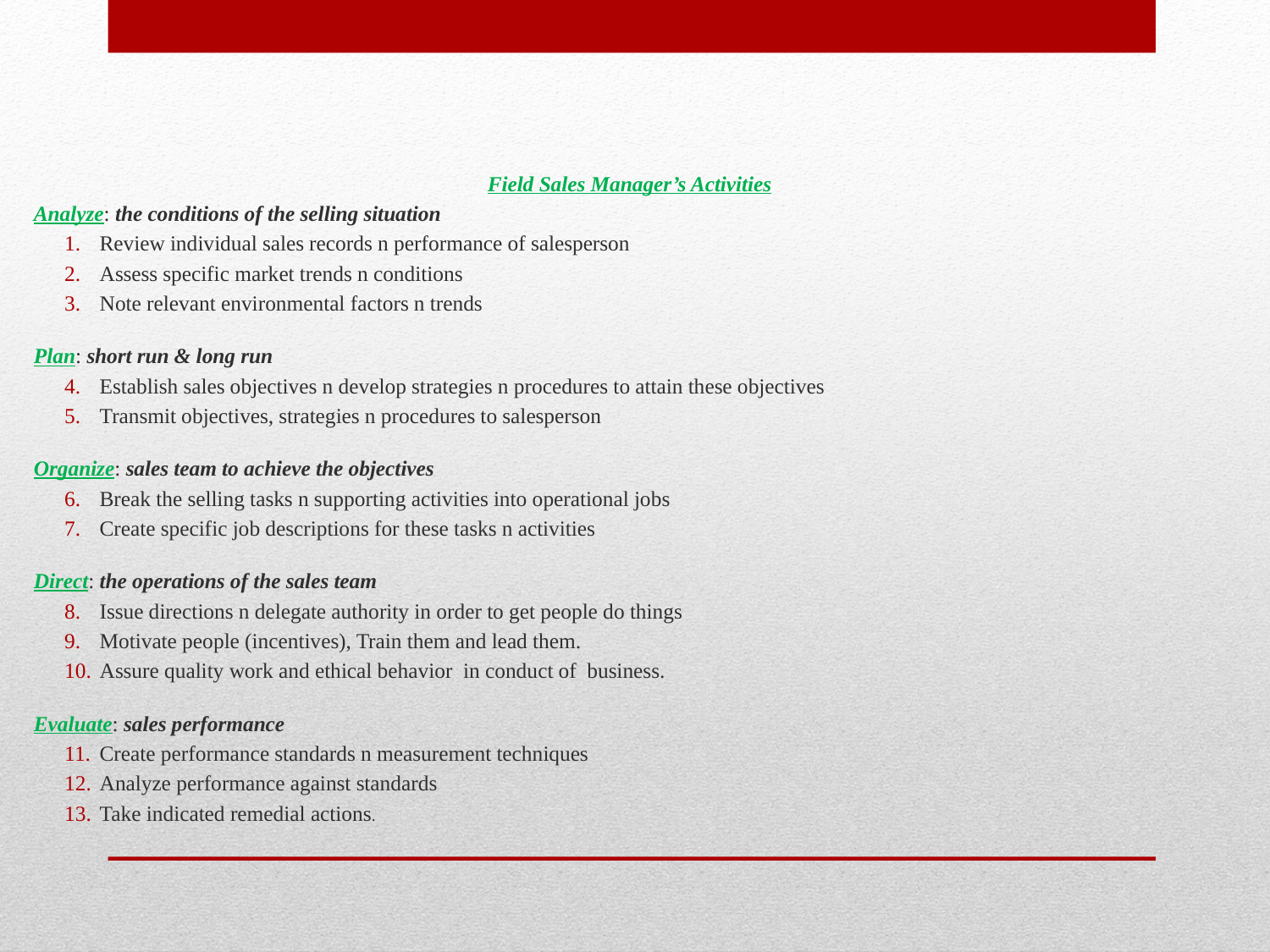

Field Sales Manager’s Activities
Analyze: the conditions of the selling situation
Review individual sales records n performance of salesperson
Assess specific market trends n conditions
Note relevant environmental factors n trends

Plan: short run & long run
Establish sales objectives n develop strategies n procedures to attain these objectives
Transmit objectives, strategies n procedures to salesperson

Organize: sales team to achieve the objectives
Break the selling tasks n supporting activities into operational jobs
Create specific job descriptions for these tasks n activities

Direct: the operations of the sales team
Issue directions n delegate authority in order to get people do things
Motivate people (incentives), Train them and lead them.
Assure quality work and ethical behavior  in conduct of  business.

Evaluate: sales performance
Create performance standards n measurement techniques
Analyze performance against standards
Take indicated remedial actions.